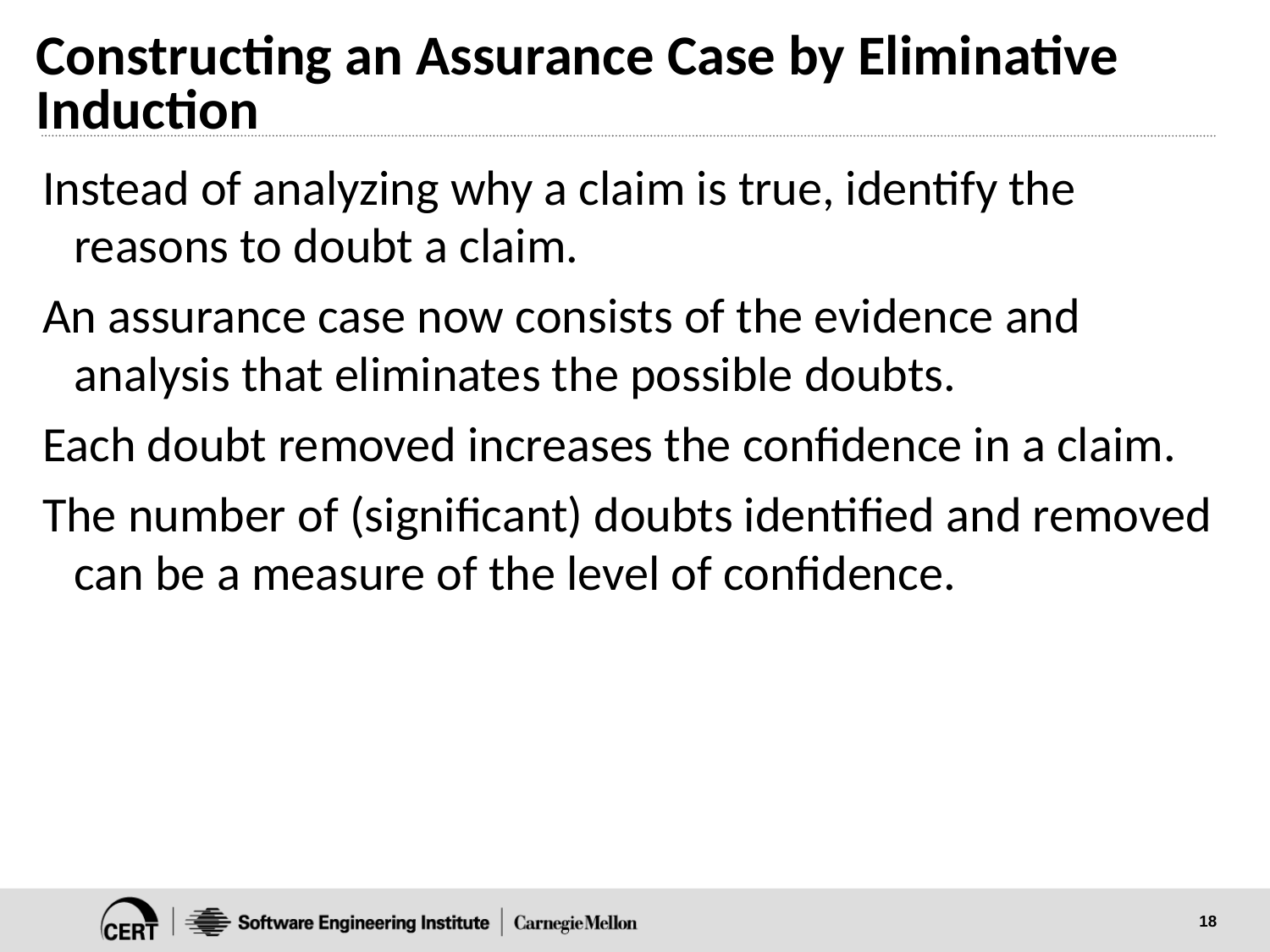

# Constructing an Assurance Case by Eliminative Induction
Instead of analyzing why a claim is true, identify the reasons to doubt a claim.
An assurance case now consists of the evidence and analysis that eliminates the possible doubts.
Each doubt removed increases the confidence in a claim.
The number of (significant) doubts identified and removed can be a measure of the level of confidence.